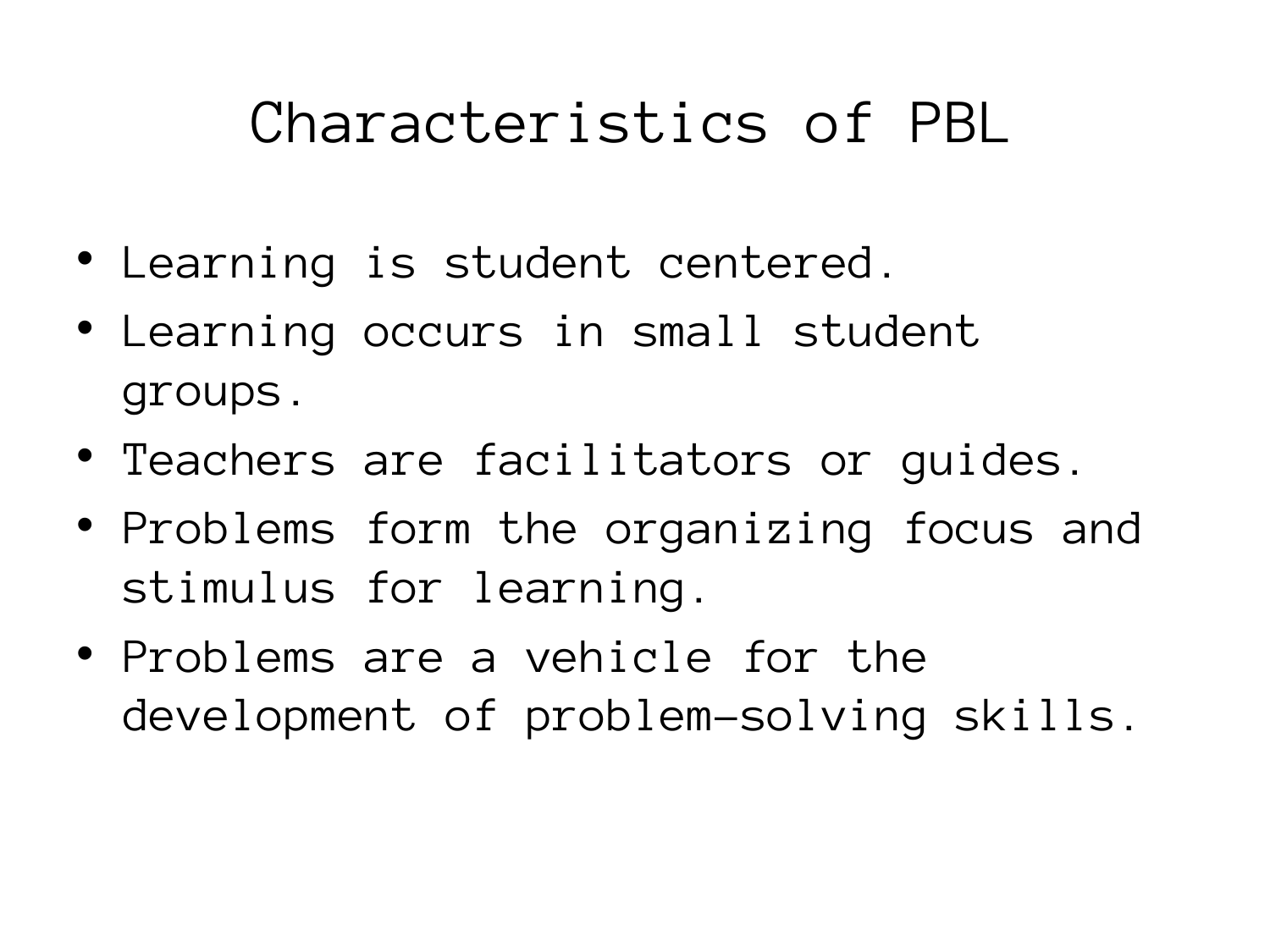

# Characteristics of PBL
Learning is student centered.
Learning occurs in small student groups.
Teachers are facilitators or guides.
Problems form the organizing focus and stimulus for learning.
Problems are a vehicle for the development of problem-solving skills.